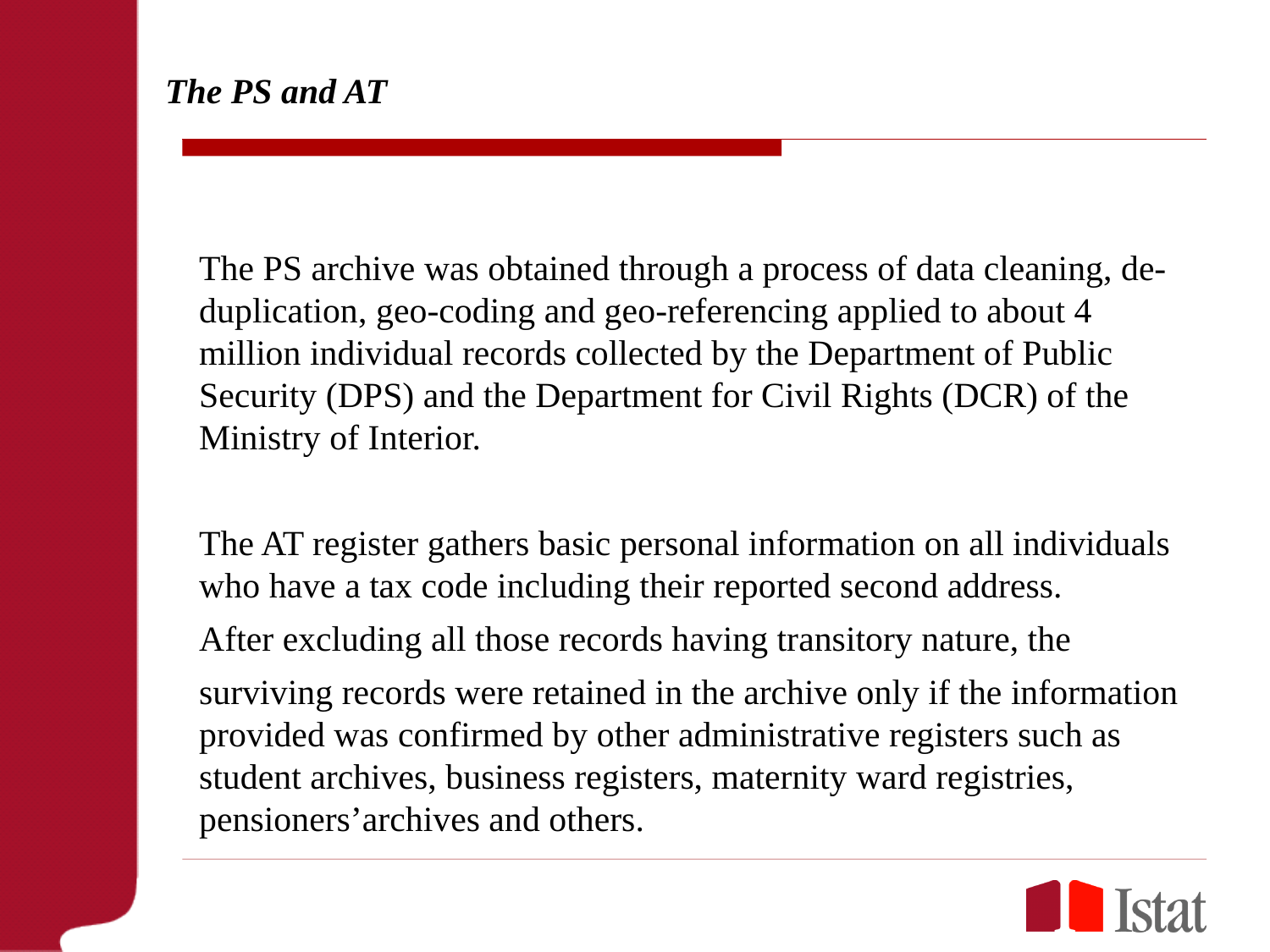

# The PS and AT

The PS archive was obtained through a process of data cleaning, de-duplication, geo-coding and geo-referencing applied to about 4 million individual records collected by the Department of Public Security (DPS) and the Department for Civil Rights (DCR) of the Ministry of Interior.

The AT register gathers basic personal information on all individuals who have a tax code including their reported second address.
After excluding all those records having transitory nature, the
surviving records were retained in the archive only if the information provided was confirmed by other administrative registers such as student archives, business registers, maternity ward registries, pensioners’archives and others.